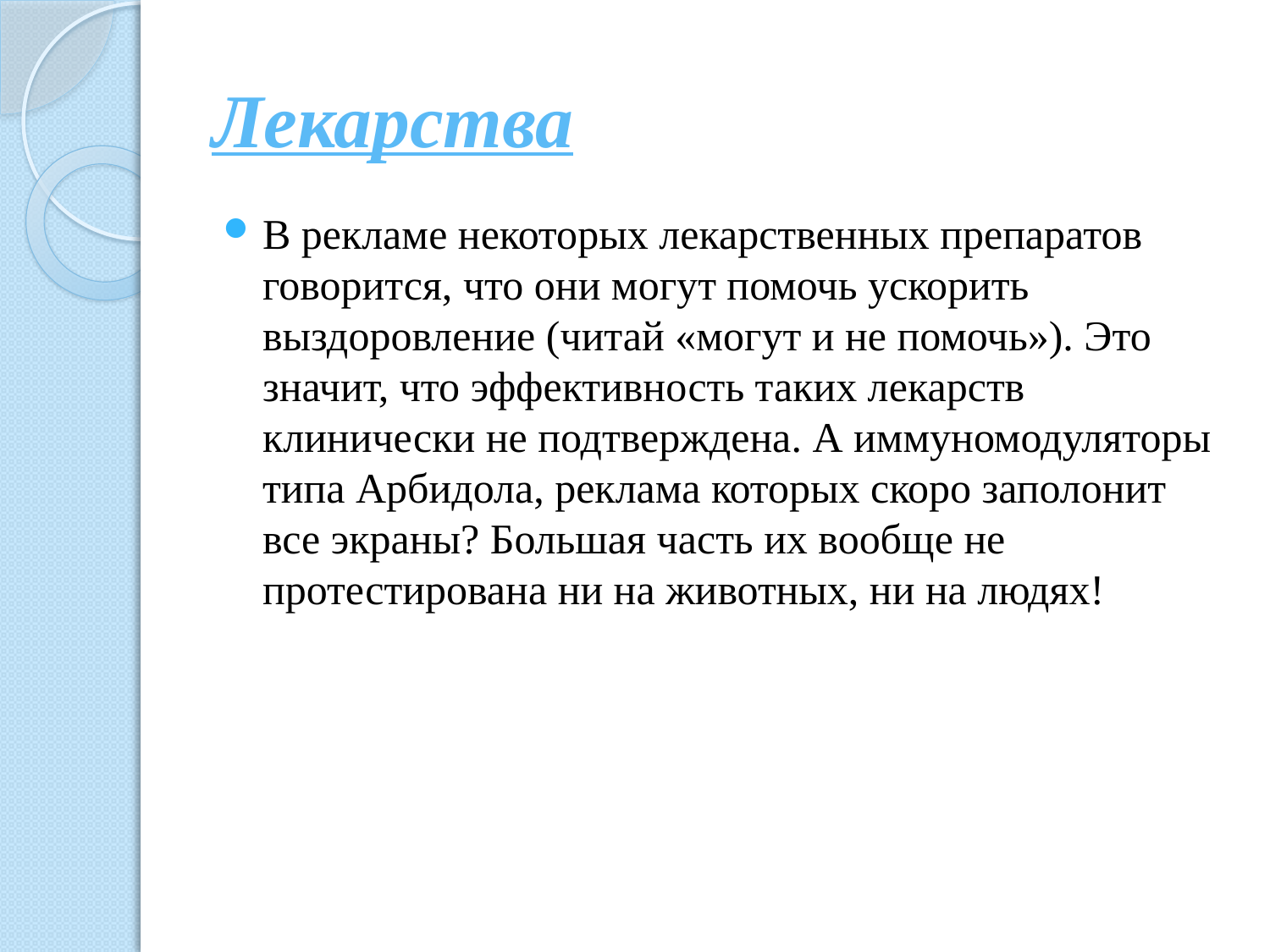

# Лекарства
В рекламе некоторых лекарственных препаратов говорится, что они могут помочь ускорить выздоровление (читай «могут и не помочь»). Это значит, что эффективность таких лекарств клинически не подтверждена. А иммуномодуляторы типа Арбидола, реклама которых скоро заполонит все экраны? Большая часть их вообще не протестирована ни на животных, ни на людях!